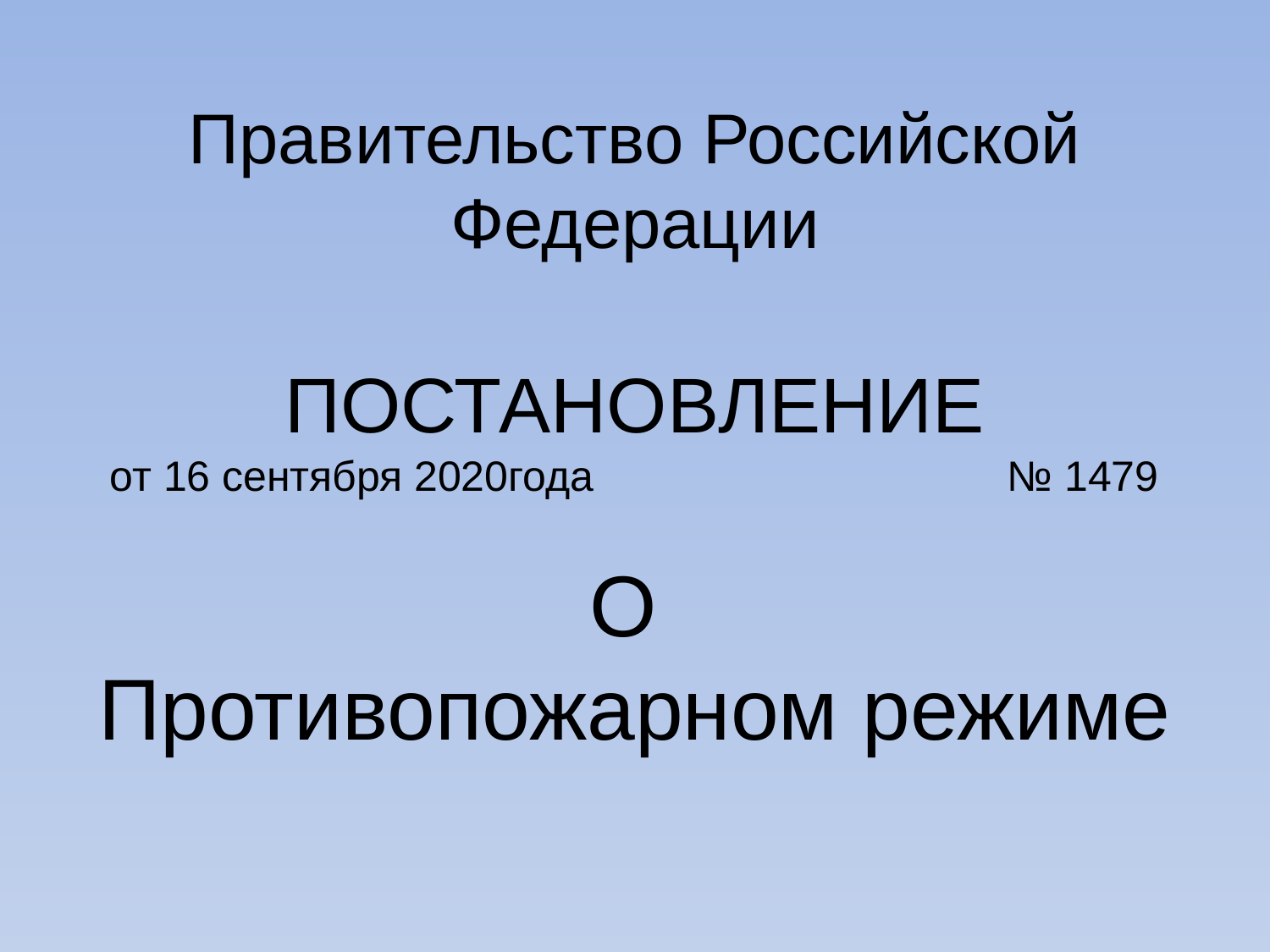

# Правительство Российской Федерации ПОСТАНОВЛЕНИЕ от 16 сентября 2020года                                   № 1479 О Противопожарном режиме